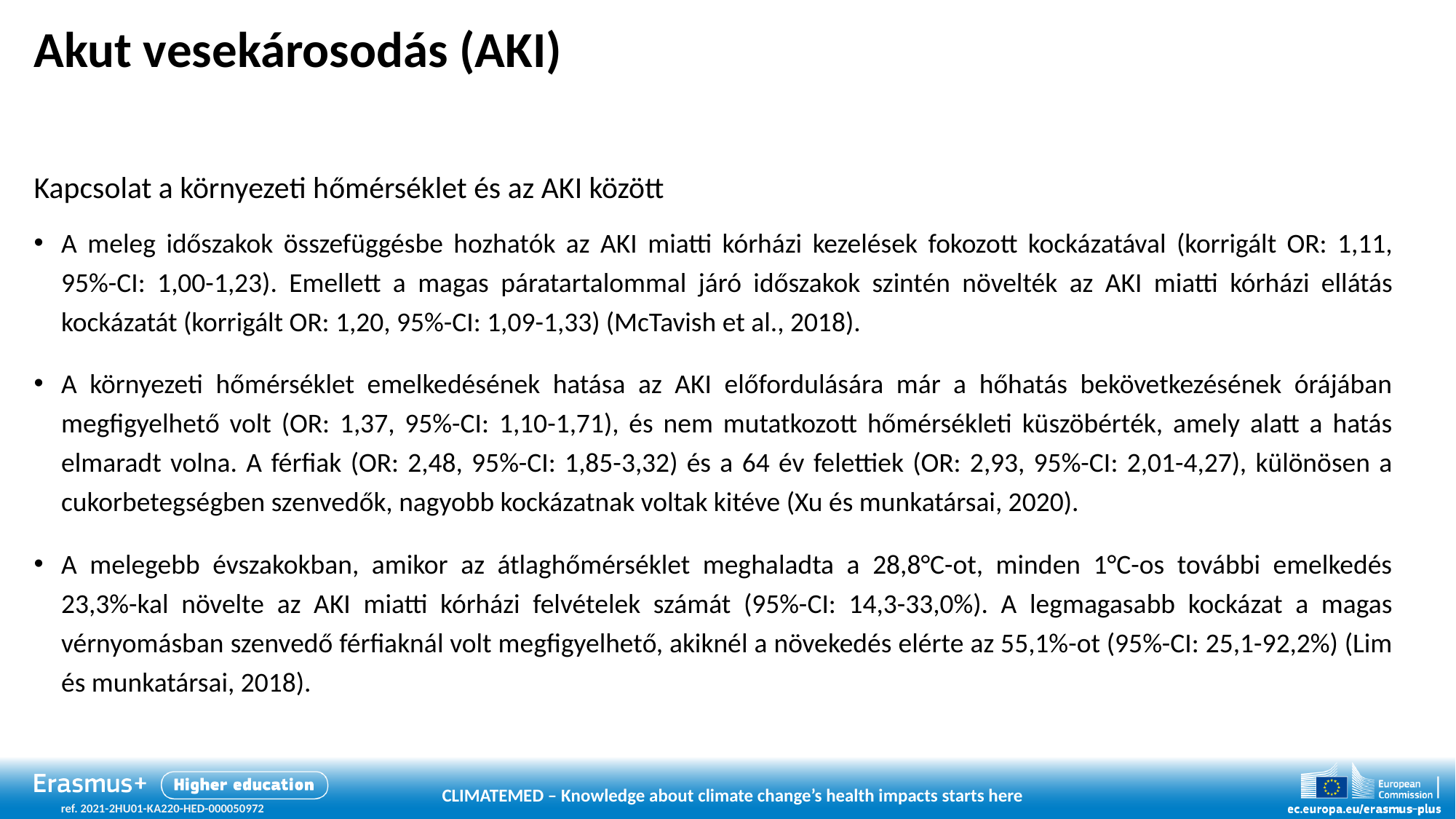

# Akut vesekárosodás (AKI)
Kapcsolat a környezeti hőmérséklet és az AKI között
A meleg időszakok összefüggésbe hozhatók az AKI miatti kórházi kezelések fokozott kockázatával (korrigált OR: 1,11, 95%-CI: 1,00-1,23). Emellett a magas páratartalommal járó időszakok szintén növelték az AKI miatti kórházi ellátás kockázatát (korrigált OR: 1,20, 95%-CI: 1,09-1,33) (McTavish et al., 2018).
A környezeti hőmérséklet emelkedésének hatása az AKI előfordulására már a hőhatás bekövetkezésének órájában megfigyelhető volt (OR: 1,37, 95%-CI: 1,10-1,71), és nem mutatkozott hőmérsékleti küszöbérték, amely alatt a hatás elmaradt volna. A férfiak (OR: 2,48, 95%-CI: 1,85-3,32) és a 64 év felettiek (OR: 2,93, 95%-CI: 2,01-4,27), különösen a cukorbetegségben szenvedők, nagyobb kockázatnak voltak kitéve (Xu és munkatársai, 2020).
A melegebb évszakokban, amikor az átlaghőmérséklet meghaladta a 28,8°C-ot, minden 1°C-os további emelkedés 23,3%-kal növelte az AKI miatti kórházi felvételek számát (95%-CI: 14,3-33,0%). A legmagasabb kockázat a magas vérnyomásban szenvedő férfiaknál volt megfigyelhető, akiknél a növekedés elérte az 55,1%-ot (95%-CI: 25,1-92,2%) (Lim és munkatársai, 2018).